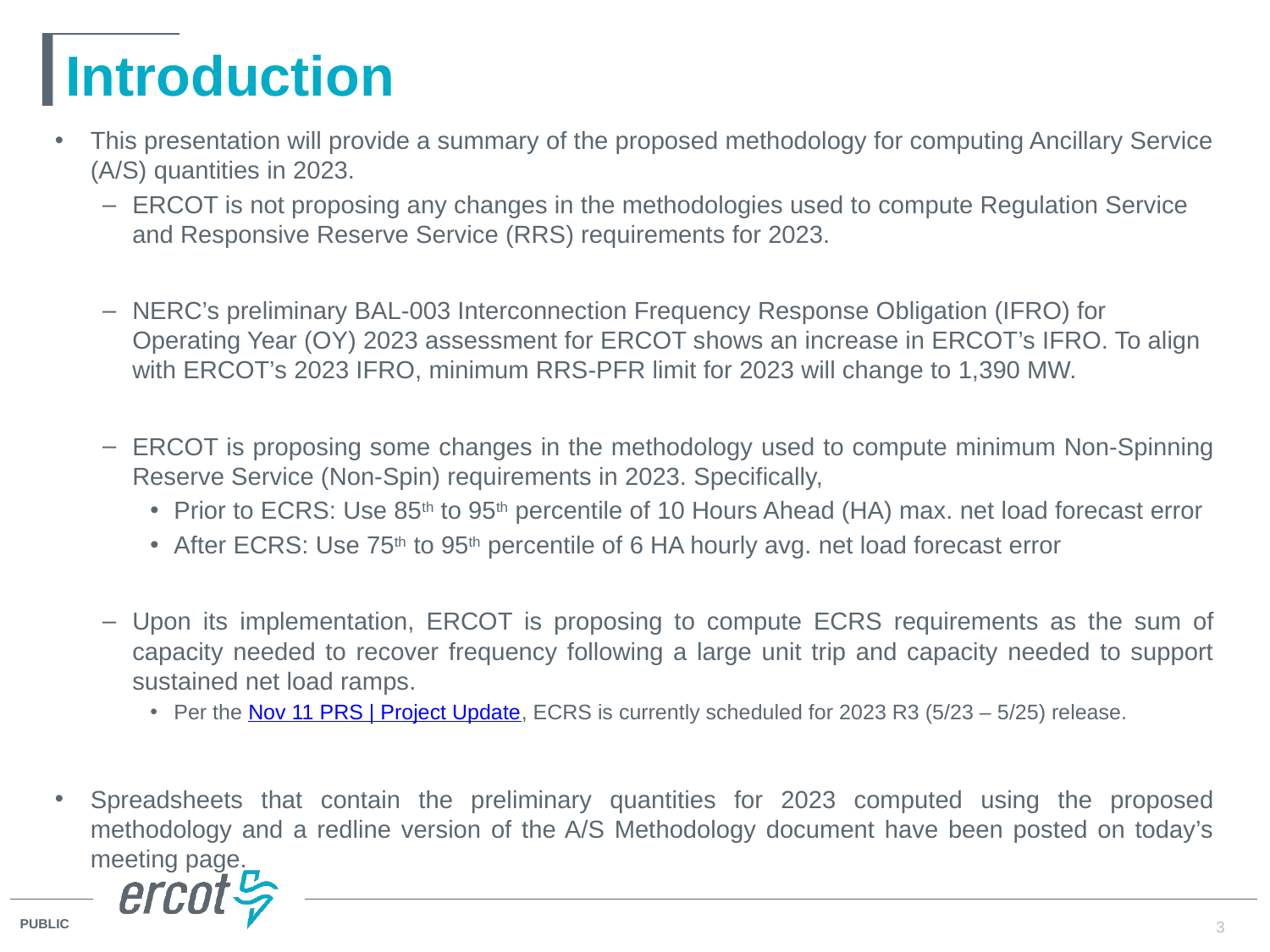

# Introduction
This presentation will provide a summary of the proposed methodology for computing Ancillary Service (A/S) quantities in 2023.
ERCOT is not proposing any changes in the methodologies used to compute Regulation Service and Responsive Reserve Service (RRS) requirements for 2023.

NERC’s preliminary BAL-003 Interconnection Frequency Response Obligation (IFRO) for Operating Year (OY) 2023 assessment for ERCOT shows an increase in ERCOT’s IFRO. To align with ERCOT’s 2023 IFRO, minimum RRS-PFR limit for 2023 will change to 1,390 MW.

ERCOT is proposing some changes in the methodology used to compute minimum Non-Spinning Reserve Service (Non-Spin) requirements in 2023. Specifically,
Prior to ECRS: Use 85th to 95th percentile of 10 Hours Ahead (HA) max. net load forecast error
After ECRS: Use 75th to 95th percentile of 6 HA hourly avg. net load forecast error

Upon its implementation, ERCOT is proposing to compute ECRS requirements as the sum of capacity needed to recover frequency following a large unit trip and capacity needed to support sustained net load ramps.
Per the Nov 11 PRS | Project Update, ECRS is currently scheduled for 2023 R3 (5/23 – 5/25) release.

Spreadsheets that contain the preliminary quantities for 2023 computed using the proposed methodology and a redline version of the A/S Methodology document have been posted on today’s meeting page.

3